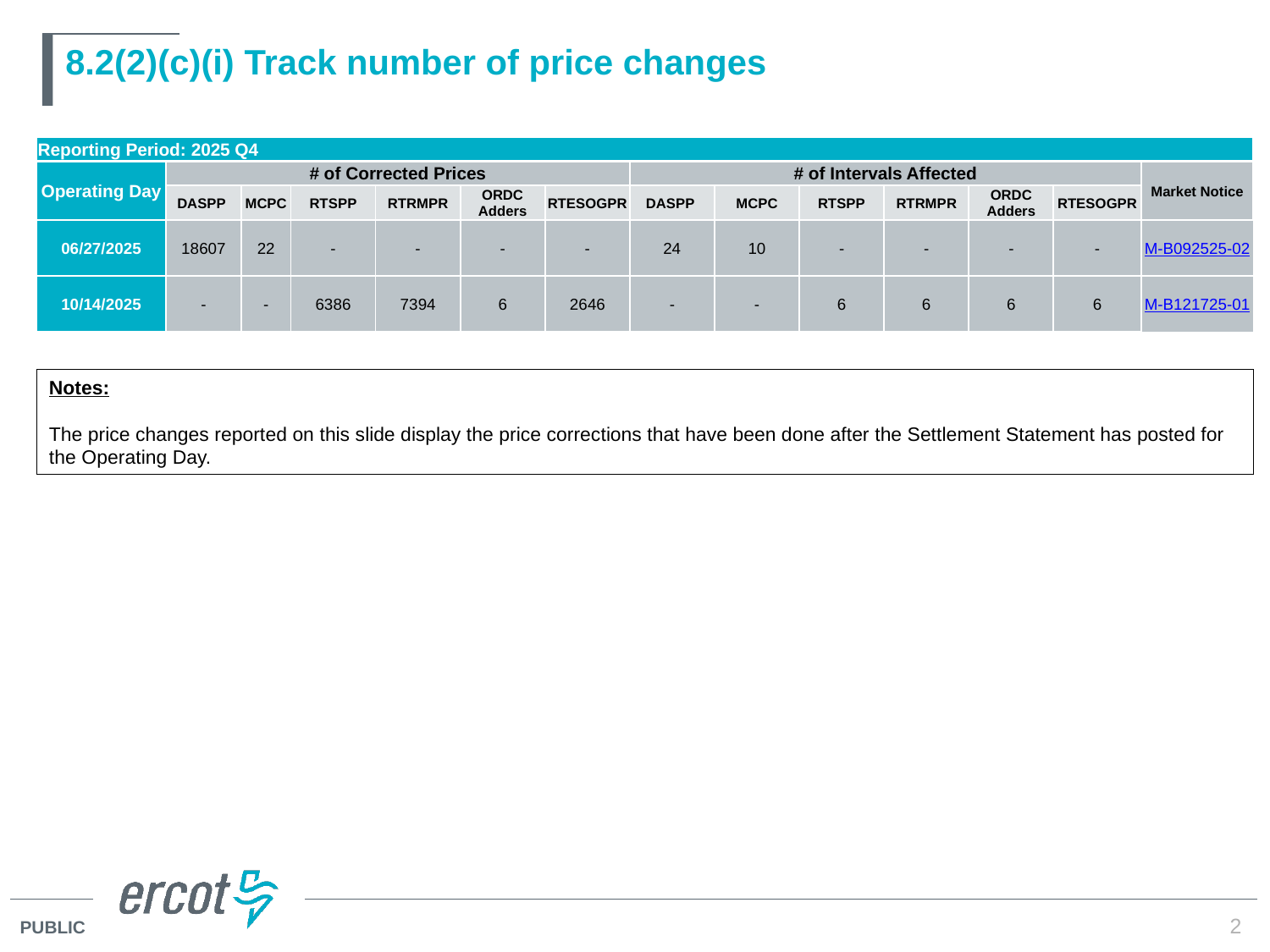

# 8.2(2)(c)(i) Track number of price changes
| Reporting Period: 2025 Q4 |  |  |  |  |  |  |  |  |  |  |  |  |  |
| --- | --- | --- | --- | --- | --- | --- | --- | --- | --- | --- | --- | --- | --- |
| Operating Day | # of Corrected Prices |  |  |  |  |  | # of Intervals Affected |  |  |  |  |  | Market Notice |
|  | DASPP | MCPC | RTSPP | RTRMPR | ORDC Adders | RTESOGPR | DASPP | MCPC | RTSPP | RTRMPR | ORDC Adders | RTESOGPR |  |
| 06/27/2025 | 18607 | 22 | - | - | - | - | 24 | 10 | - | - | - | - | M-B092525-02 |
| 10/14/2025 | - | - | 6386 | 7394 | 6 | 2646 | - | - | 6 | 6 | 6 | 6 | M-B121725-01 |
Notes:

The price changes reported on this slide display the price corrections that have been done after the Settlement Statement has posted for the Operating Day.
2